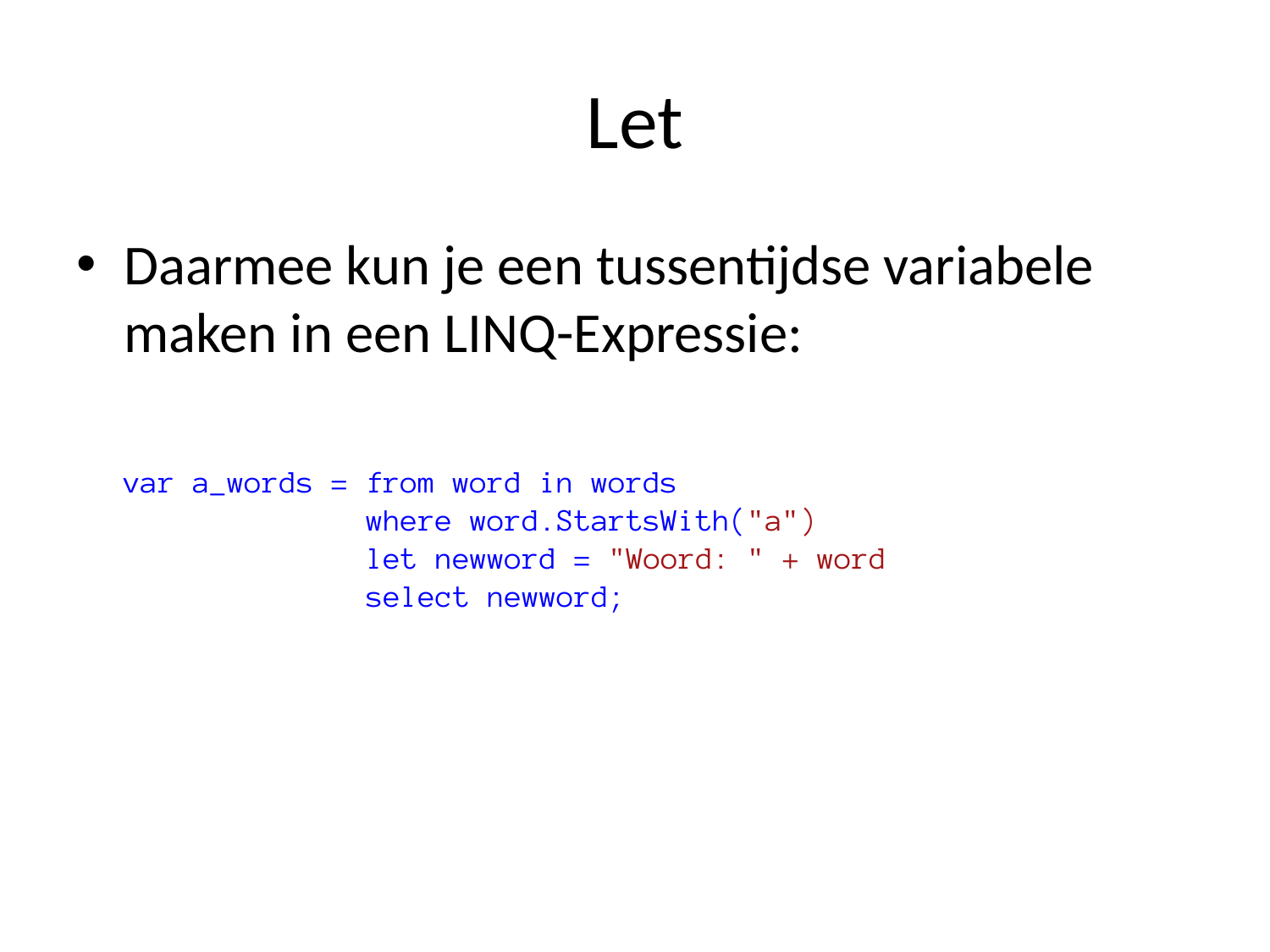

# Let
Daarmee kun je een tussentijdse variabele maken in een LINQ-Expressie:
var a_words = from word in words
              where word.StartsWith("a")
              let newword = "Woord: " + word
              select newword;